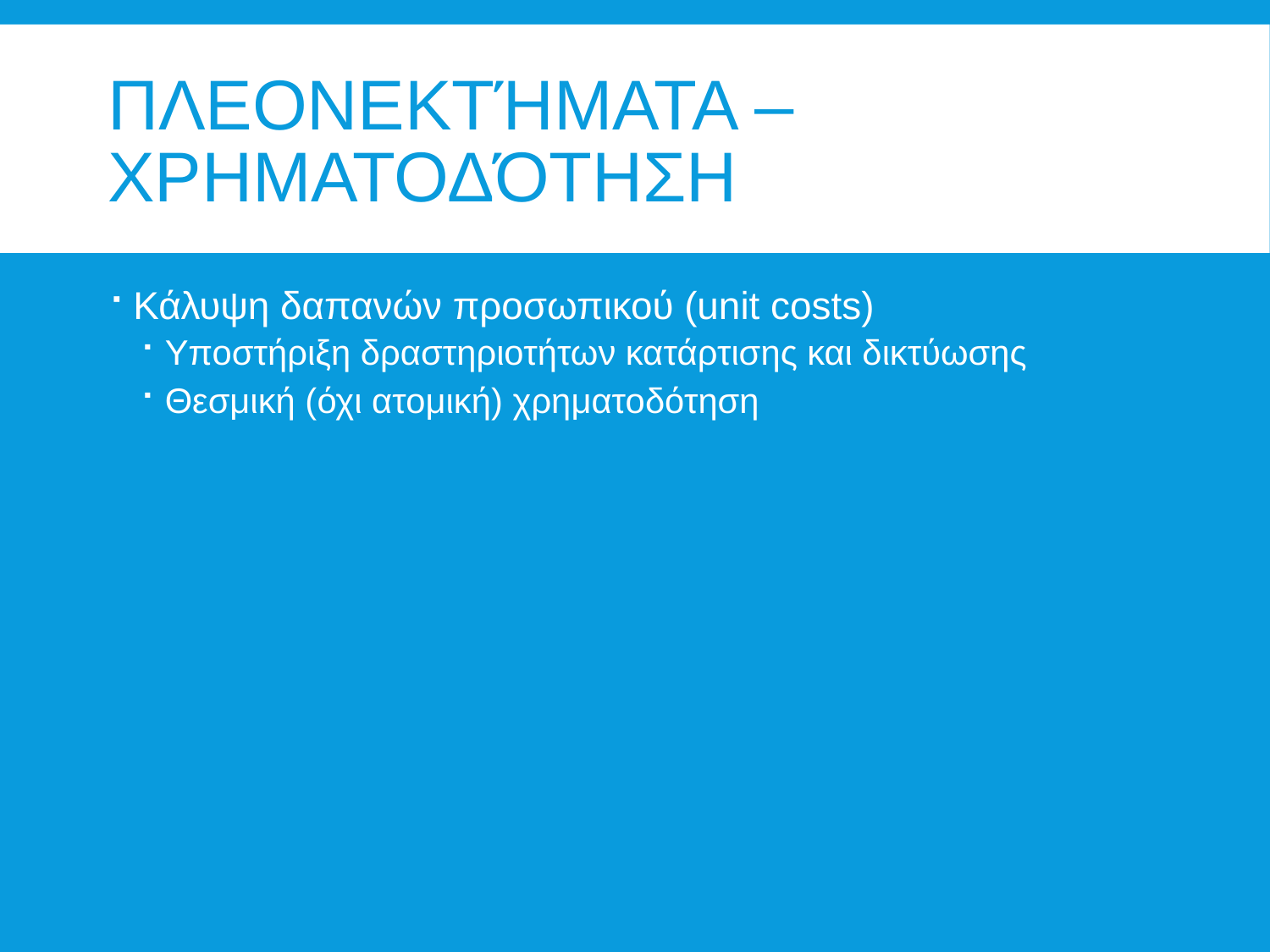

# Πλεονεκτήματα – Χρηματοδότηση
Κάλυψη δαπανών προσωπικού (unit costs)
Υποστήριξη δραστηριοτήτων κατάρτισης και δικτύωσης
Θεσμική (όχι ατομική) χρηματοδότηση